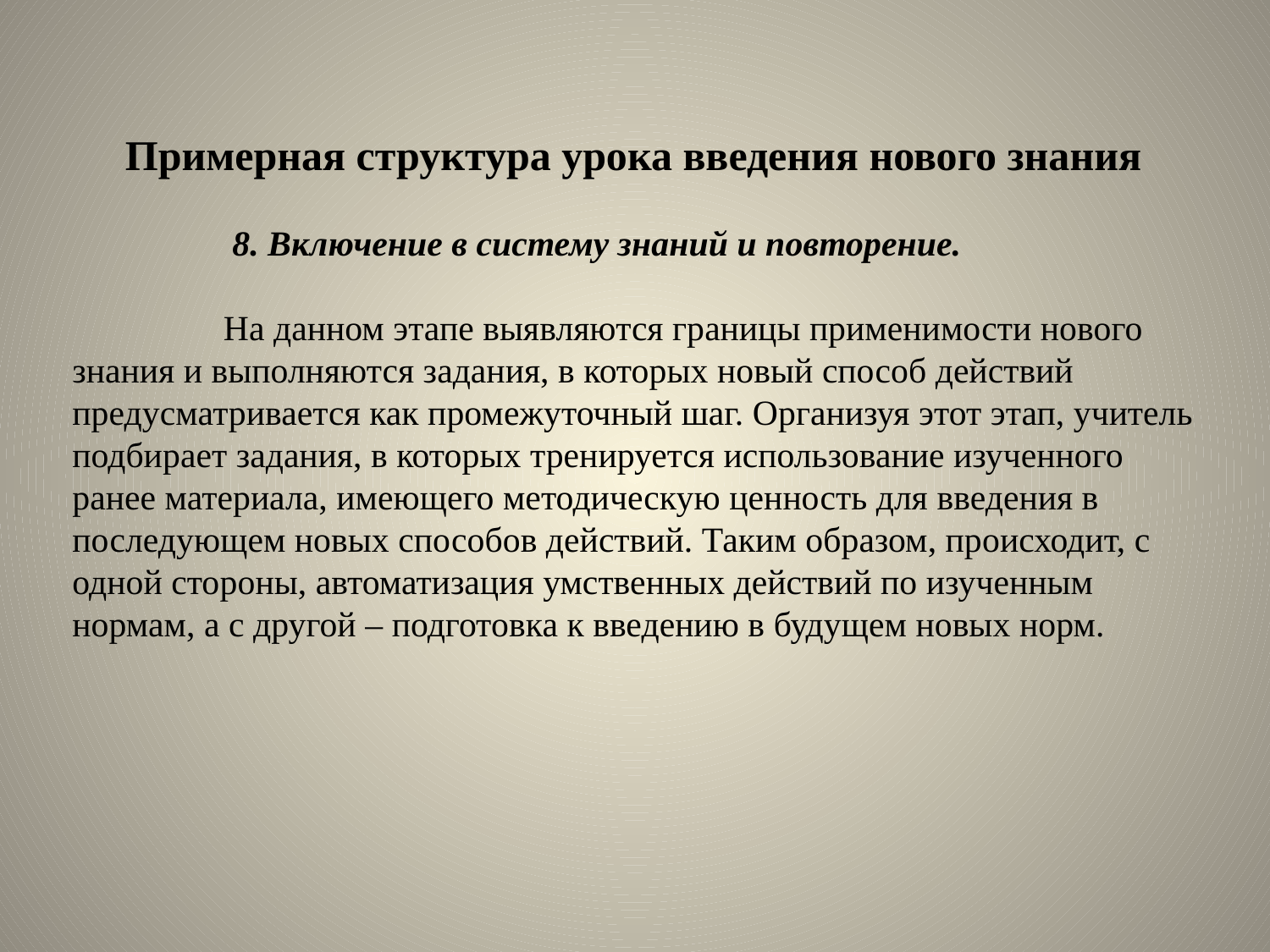

Примерная структура урока введения нового знания

                  8. Включение в систему знаний и повторение.

                 На данном этапе выявляются границы применимости нового знания и выполняются задания, в которых новый способ действий предусматривается как промежуточный шаг. Организуя этот этап, учитель подбирает задания, в которых тренируется использование изученного ранее материала, имеющего методическую ценность для введения в последующем новых способов действий. Таким образом, происходит, с одной стороны, автоматизация умственных действий по изученным нормам, а с другой – подготовка к введению в будущем новых норм.